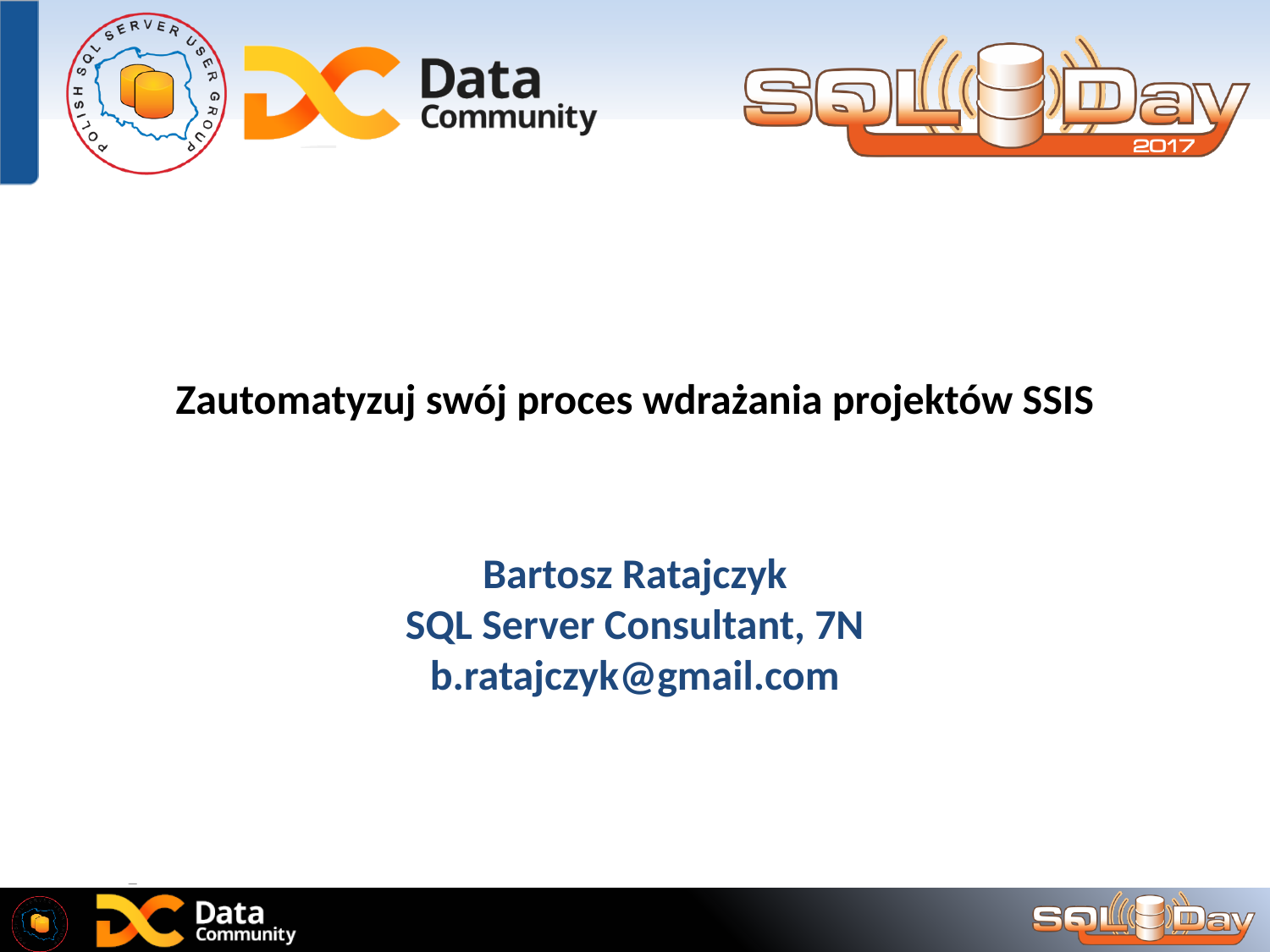

# Zautomatyzuj swój proces wdrażania projektów SSIS
Bartosz Ratajczyk
SQL Server Consultant, 7N
b.ratajczyk@gmail.com